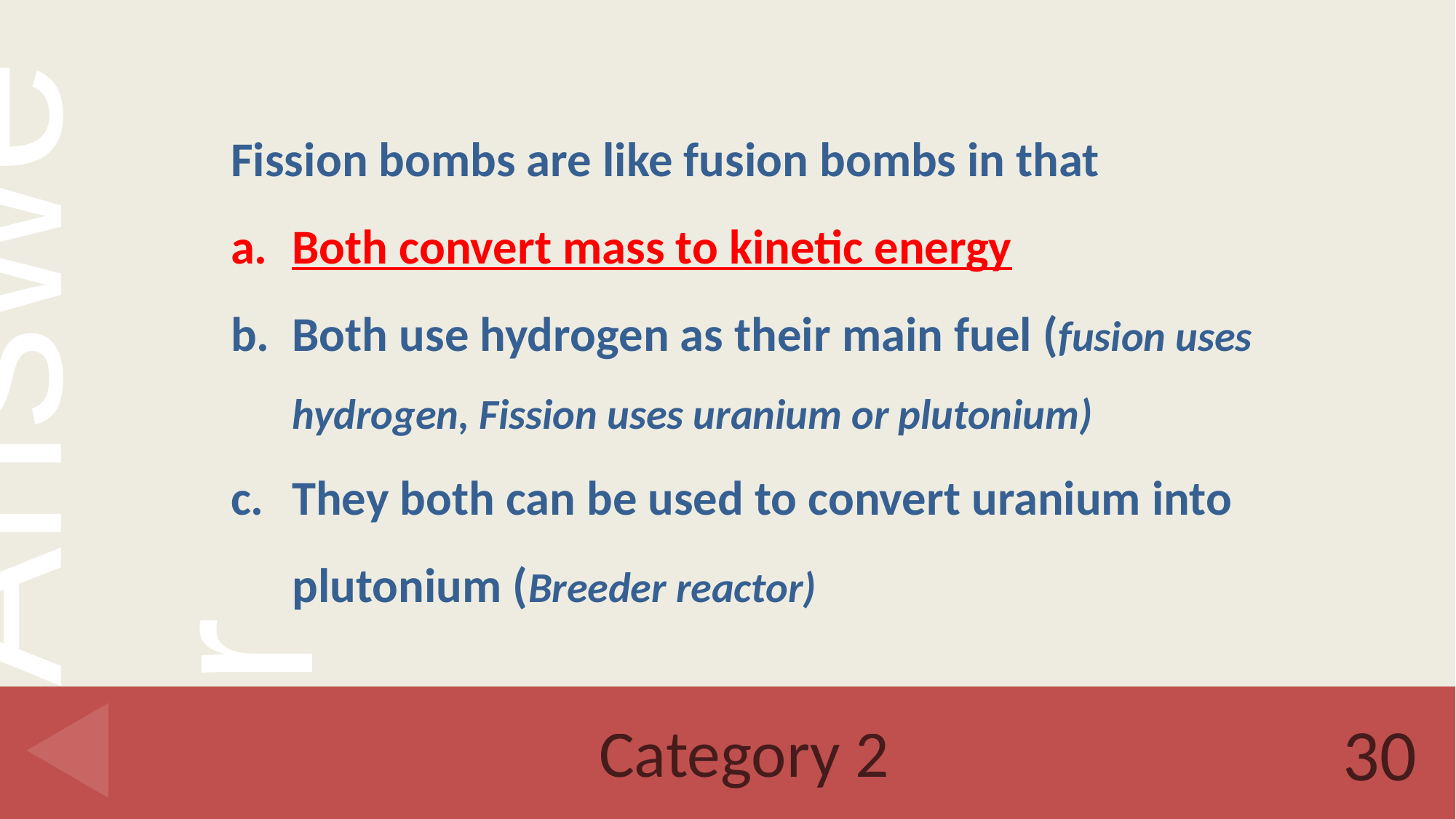

Fission bombs are like fusion bombs in that
Both convert mass to kinetic energy
Both use hydrogen as their main fuel (fusion uses hydrogen, Fission uses uranium or plutonium)
They both can be used to convert uranium into plutonium (Breeder reactor)
# Category 2
30